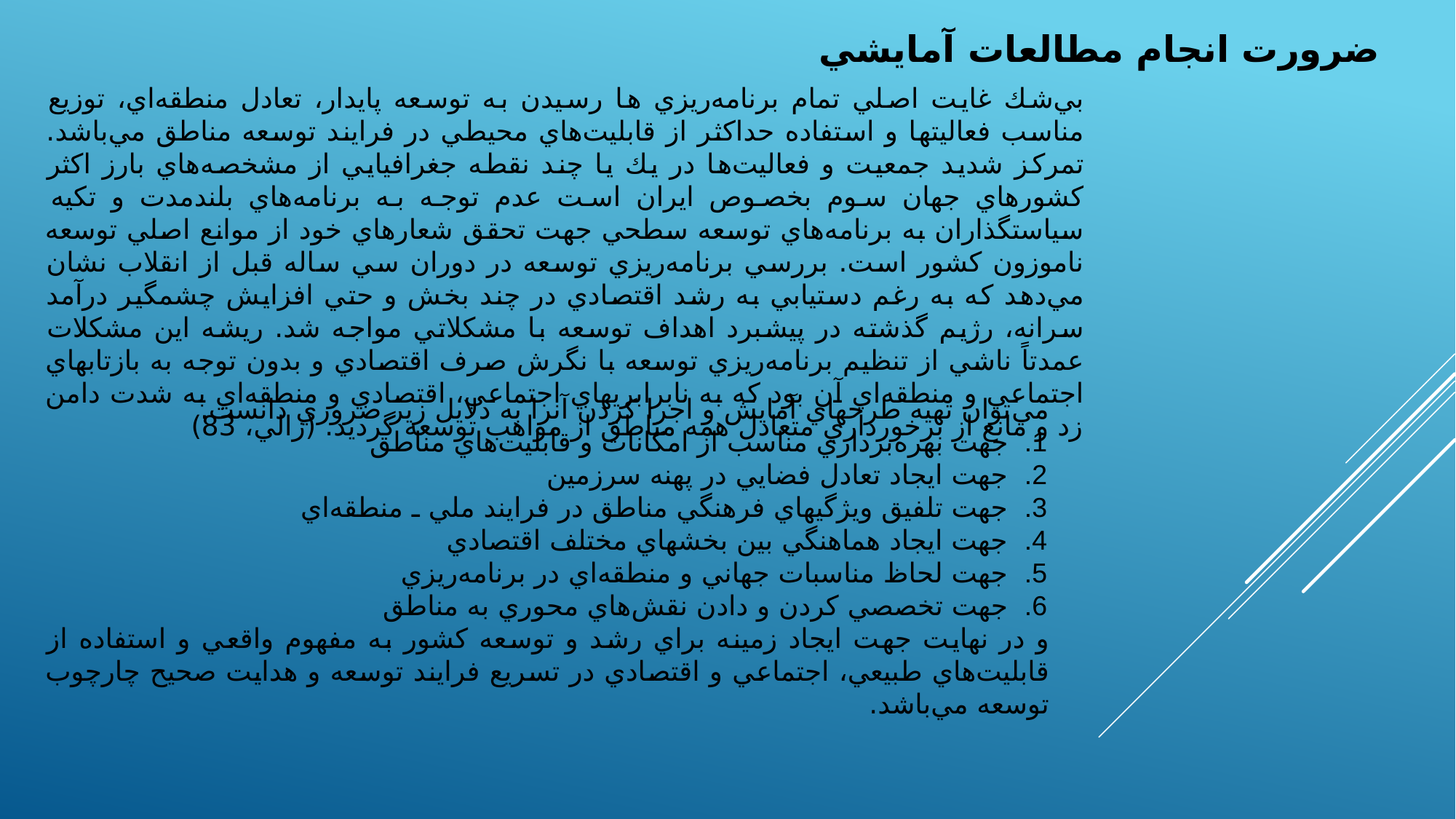

ضرورت انجام مطالعات آمايشي
بي‌شك غايت اصلي تمام برنامه‌ريزي ها رسيدن به توسعه پايدار، تعادل منطقه‌اي، توزيع مناسب فعاليتها و استفاده حداكثر از قابليت‌هاي محيطي در فرايند توسعه مناطق مي‌باشد. تمركز شديد جمعيت و فعاليت‌ها در يك يا چند نقطه جغرافيايي از مشخصه‌هاي بارز اكثر كشورهاي جهان سوم بخصوص ايران است عدم توجه به برنامه‌هاي بلندمدت و تكيه سياستگذاران به برنامه‌هاي توسعه سطحي جهت تحقق شعارهاي خود از موانع اصلي توسعه ناموزون كشور است. بررسي برنامه‌ريزي توسعه در دوران سي ساله قبل از انقلاب نشان مي‌دهد كه به رغم دستيابي به رشد اقتصادي در چند بخش و حتي افزايش چشمگير درآمد سرانه، رژيم گذشته در پيشبرد اهداف توسعه با مشكلاتي مواجه شد. ريشه اين مشكلات عمدتاً ناشي از تنظيم برنامه‌ريزي توسعه با نگرش صرف اقتصادي و بدون توجه به بازتابهاي اجتماعي و منطقه‌اي آن بود كه به نابرابريهاي اجتماعي، اقتصادي و منطقه‌اي به شدت دامن زد و مانع از برخورداري متعادل همه مناطق از مواهب توسعه گرديد. (زالي، 83)
مي‌توان تهيه طرحهاي آمايش و اجرا كردن آنرا به دلايل زير ضروري دانست.
جهت بهره‌برداري مناسب از امكانات و قابليت‌هاي مناطق
جهت ايجاد تعادل فضايي در پهنه سرزمين
جهت تلفيق ويژگيهاي فرهنگي مناطق در فرايند ملي ـ منطقه‌اي
جهت ايجاد هماهنگي بين بخشهاي مختلف اقتصادي
جهت لحاظ مناسبات جهاني و منطقه‌اي در برنامه‌ريزي
جهت تخصصي كردن و دادن نقش‌هاي محوري به مناطق
و در نهايت جهت ايجاد زمينه براي رشد و توسعه كشور به مفهوم واقعي و استفاده از قابليت‌هاي طبيعي، اجتماعي و اقتصادي در تسريع فرايند توسعه و هدايت صحيح چارچوب توسعه مي‌باشد.